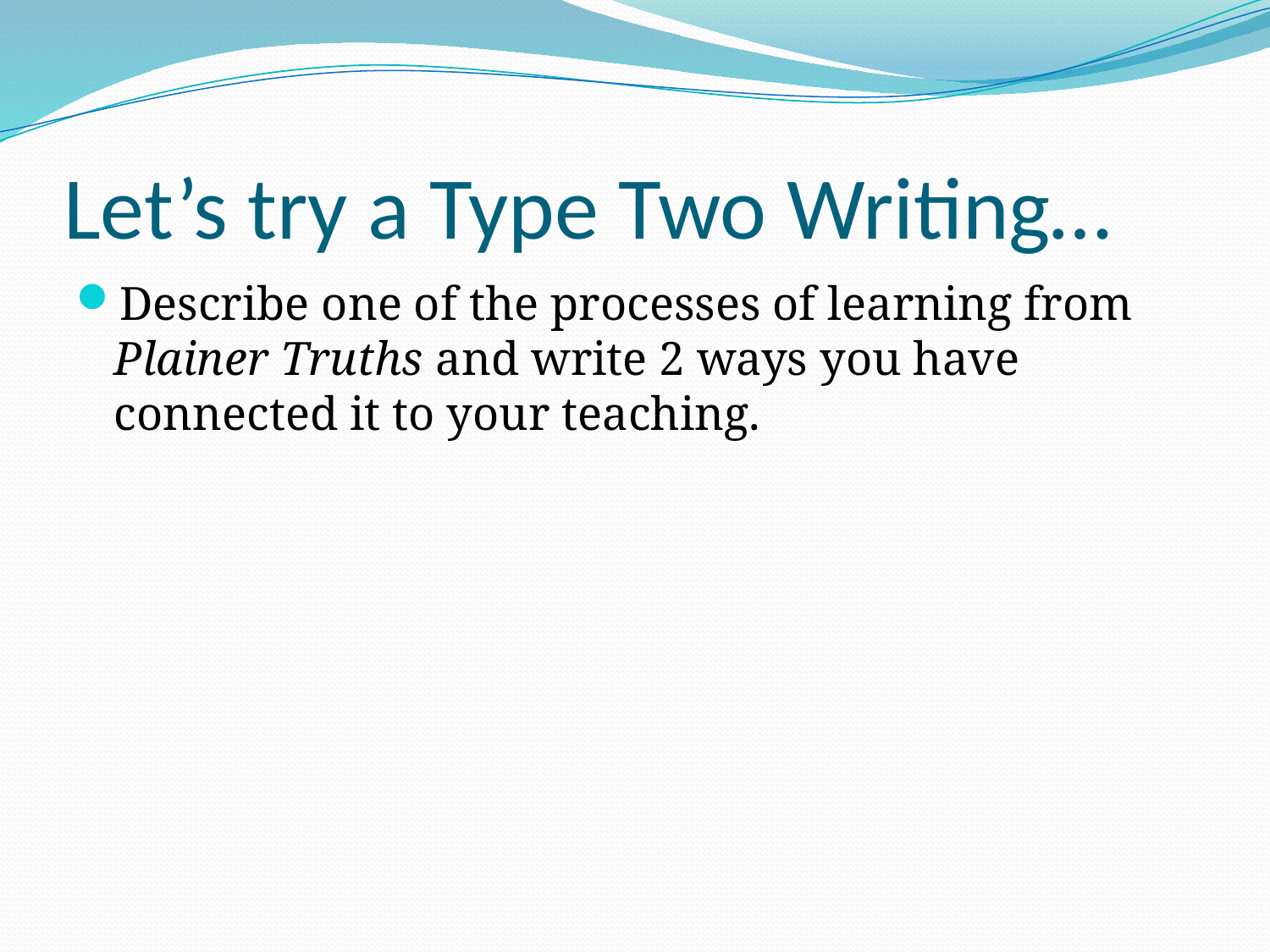

# Let’s try a Type Two Writing…
Describe one of the processes of learning from Plainer Truths and write 2 ways you have connected it to your teaching.